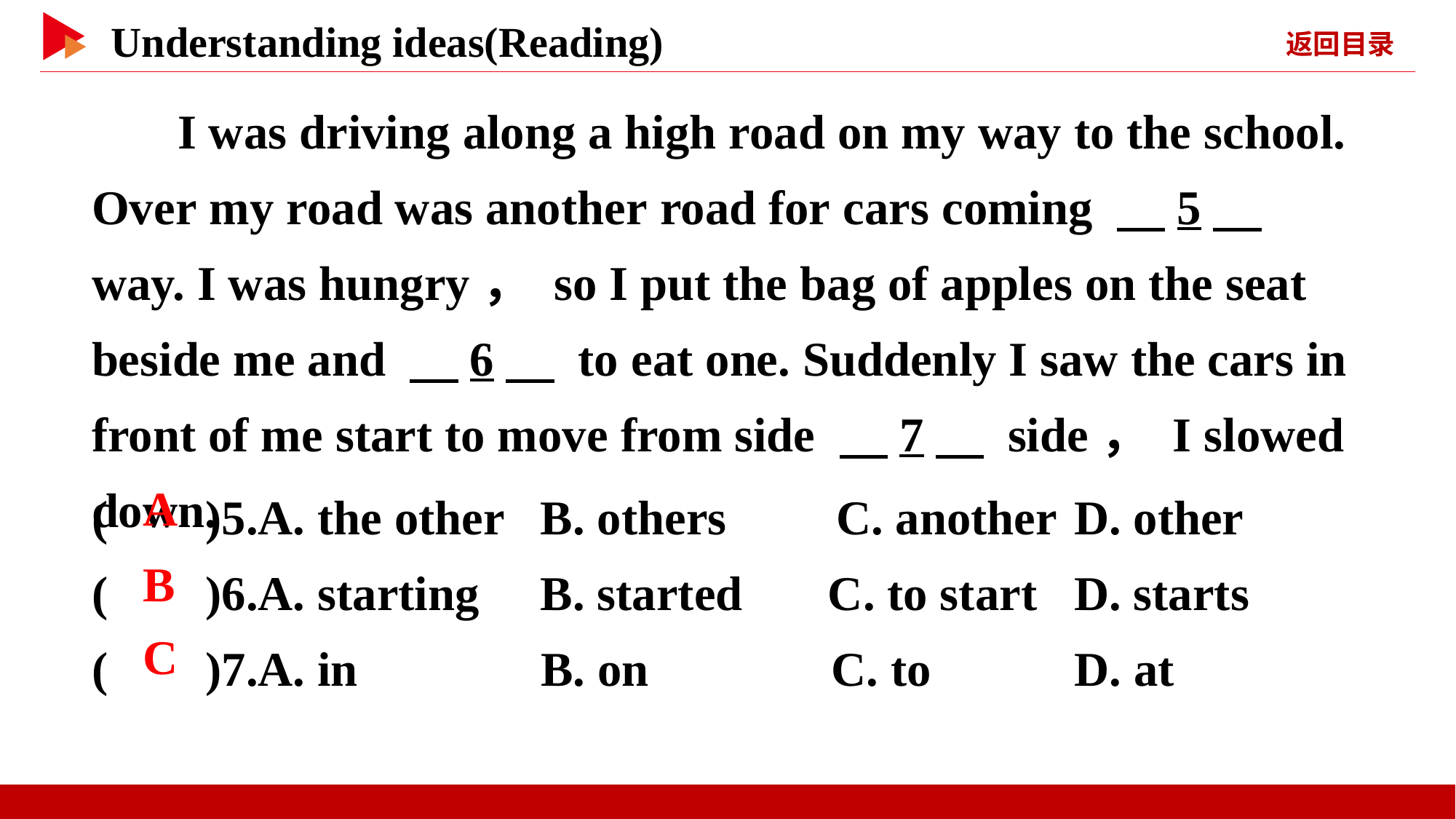

I was driving along a high road on my way to the school. Over my road was another road for cars coming 　5　 way. I was hungry， so I put the bag of apples on the seat beside me and 　6　 to eat one. Suddenly I saw the cars in front of me start to move from side 　7　 side， I slowed down.
(        )5.A. the other	 B. others         C. another	D. other
(        )6.A. starting	 B. started       C. to start	D. starts
(        )7.A. in	          B. on               C. to	         D. at
   A
   B
   C